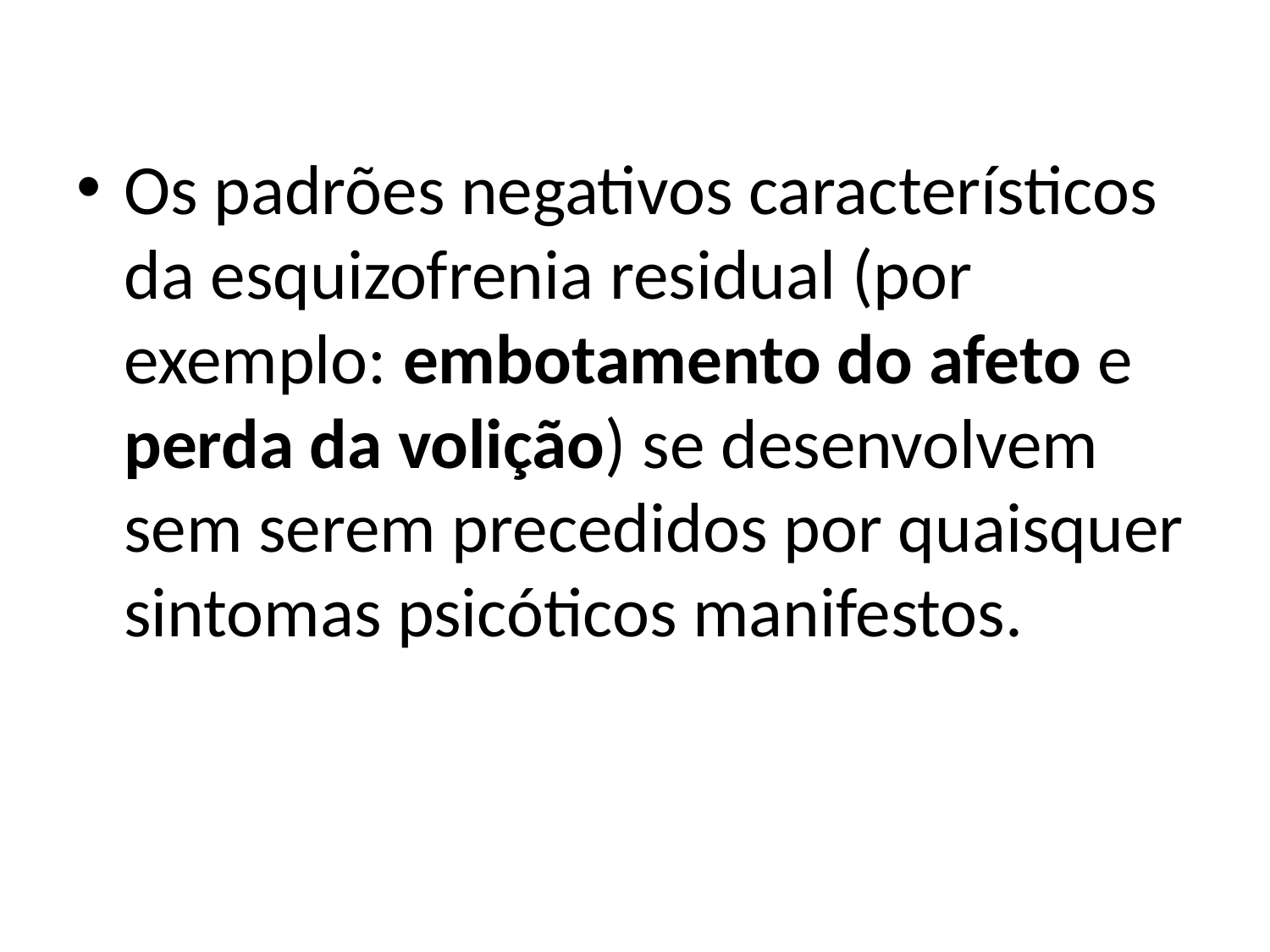

Os padrões negativos característicos da esquizofrenia residual (por exemplo: embotamento do afeto e perda da volição) se desenvolvem sem serem precedidos por quaisquer sintomas psicóticos manifestos.